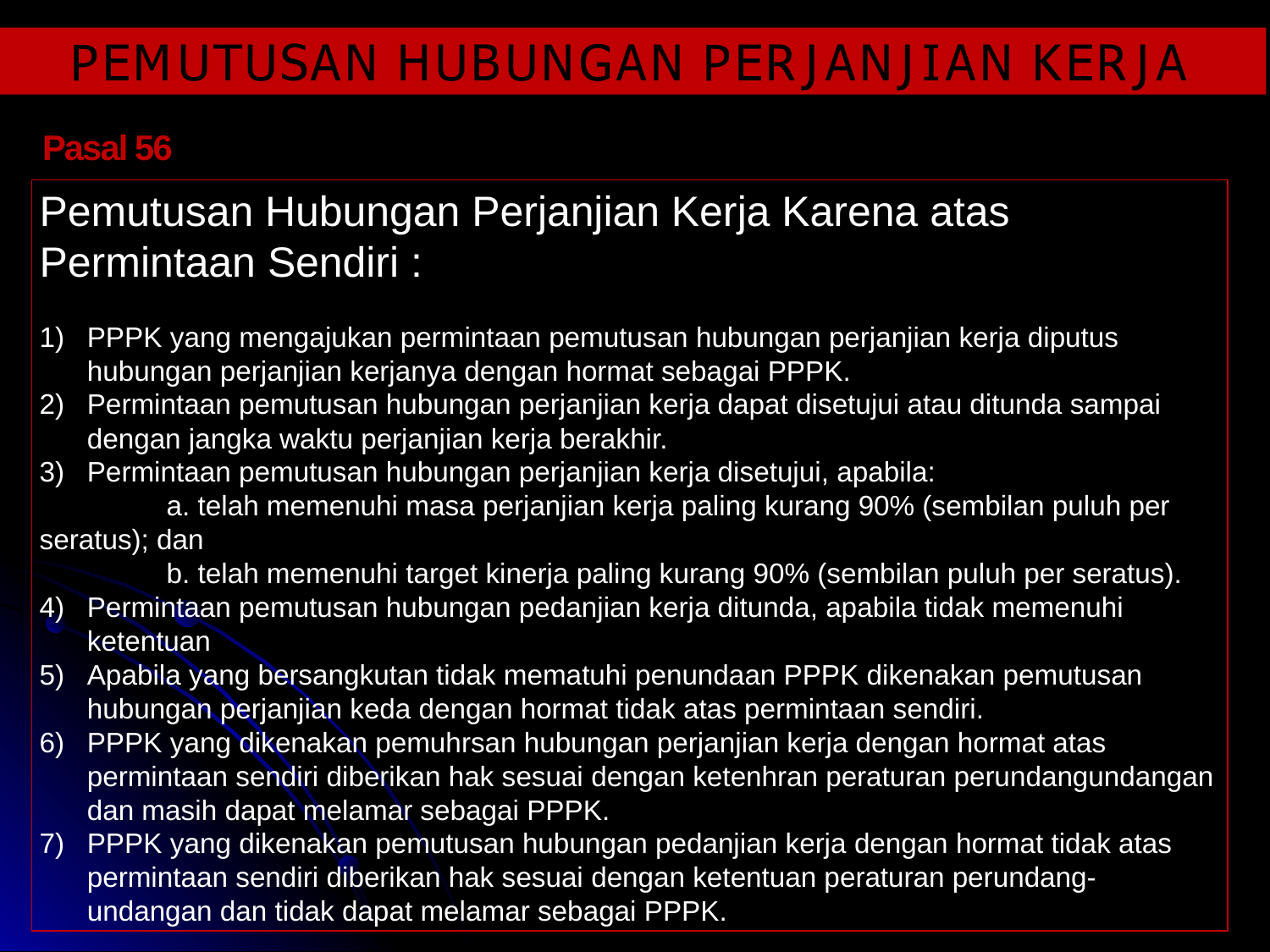

PEMUTUSAN HUBUNGAN PERJANJIAN KERJA
Pasal 56
Pemutusan Hubungan Perjanjian Kerja Karena atas Permintaan Sendiri :

PPPK yang mengajukan permintaan pemutusan hubungan perjanjian kerja diputus hubungan perjanjian kerjanya dengan hormat sebagai PPPK.
Permintaan pemutusan hubungan perjanjian kerja dapat disetujui atau ditunda sampai dengan jangka waktu perjanjian kerja berakhir.
Permintaan pemutusan hubungan perjanjian kerja disetujui, apabila:
	a. telah memenuhi masa perjanjian kerja paling kurang 90% (sembilan puluh per seratus); dan
	b. telah memenuhi target kinerja paling kurang 90% (sembilan puluh per seratus).
Permintaan pemutusan hubungan pedanjian kerja ditunda, apabila tidak memenuhi ketentuan
Apabila yang bersangkutan tidak mematuhi penundaan PPPK dikenakan pemutusan hubungan perjanjian keda dengan hormat tidak atas permintaan sendiri.
PPPK yang dikenakan pemuhrsan hubungan perjanjian kerja dengan hormat atas permintaan sendiri diberikan hak sesuai dengan ketenhran peraturan perundangundangan dan masih dapat melamar sebagai PPPK.
PPPK yang dikenakan pemutusan hubungan pedanjian kerja dengan hormat tidak atas permintaan sendiri diberikan hak sesuai dengan ketentuan peraturan perundang-undangan dan tidak dapat melamar sebagai PPPK.